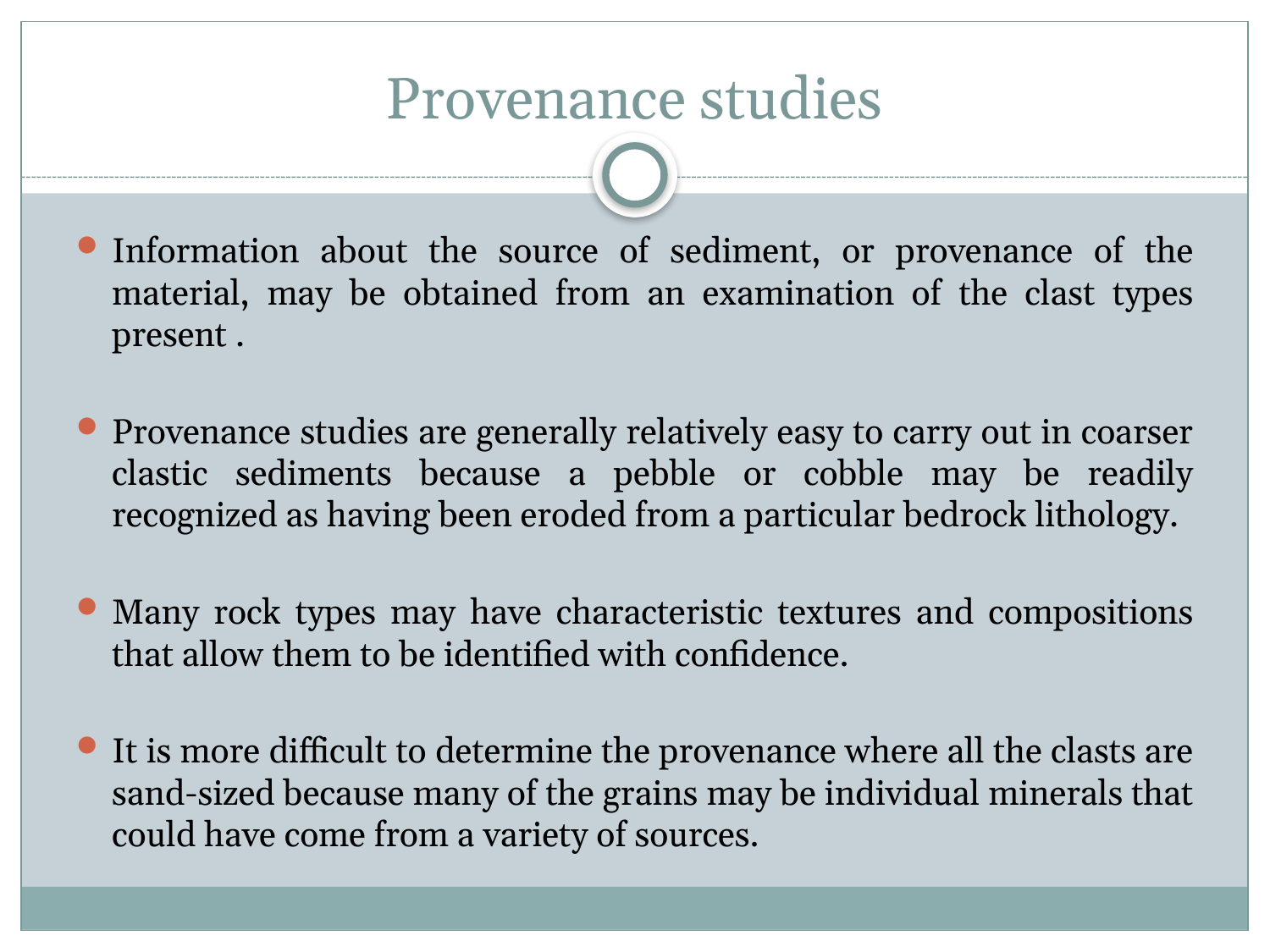

# Provenance studies
Information about the source of sediment, or provenance of the material, may be obtained from an examination of the clast types present .

Provenance studies are generally relatively easy to carry out in coarser clastic sediments because a pebble or cobble may be readily recognized as having been eroded from a particular bedrock lithology.

Many rock types may have characteristic textures and compositions that allow them to be identified with confidence.

It is more difficult to determine the provenance where all the clasts are sand-sized because many of the grains may be individual minerals that could have come from a variety of sources.